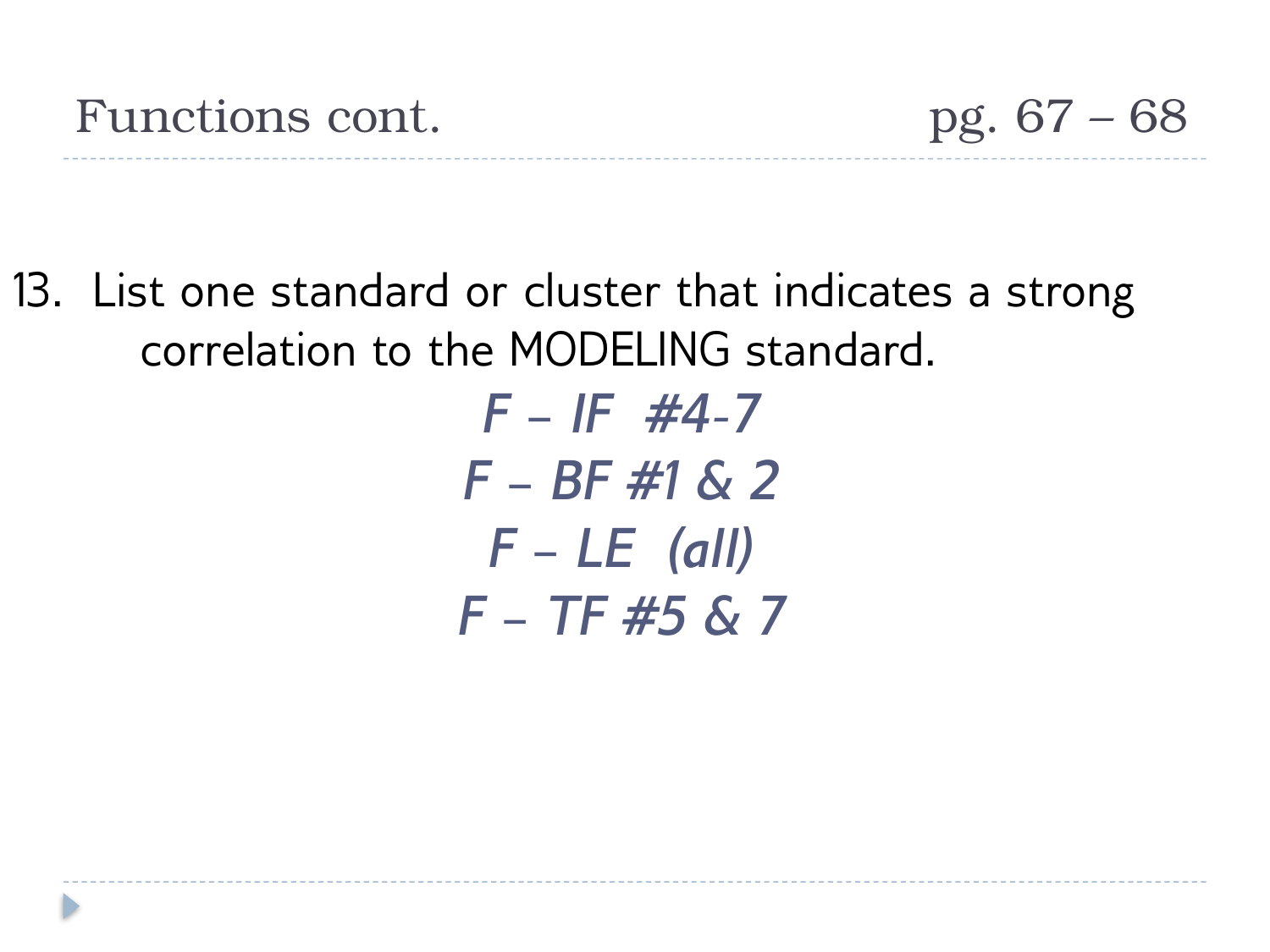

# Functions cont.				      pg. 67 – 68
13.  List one standard or cluster that indicates a strong      	correlation to the MODELING standard.
F – IF  #4-7
F – BF #1 & 2
F – LE  (all)
F – TF #5 & 7